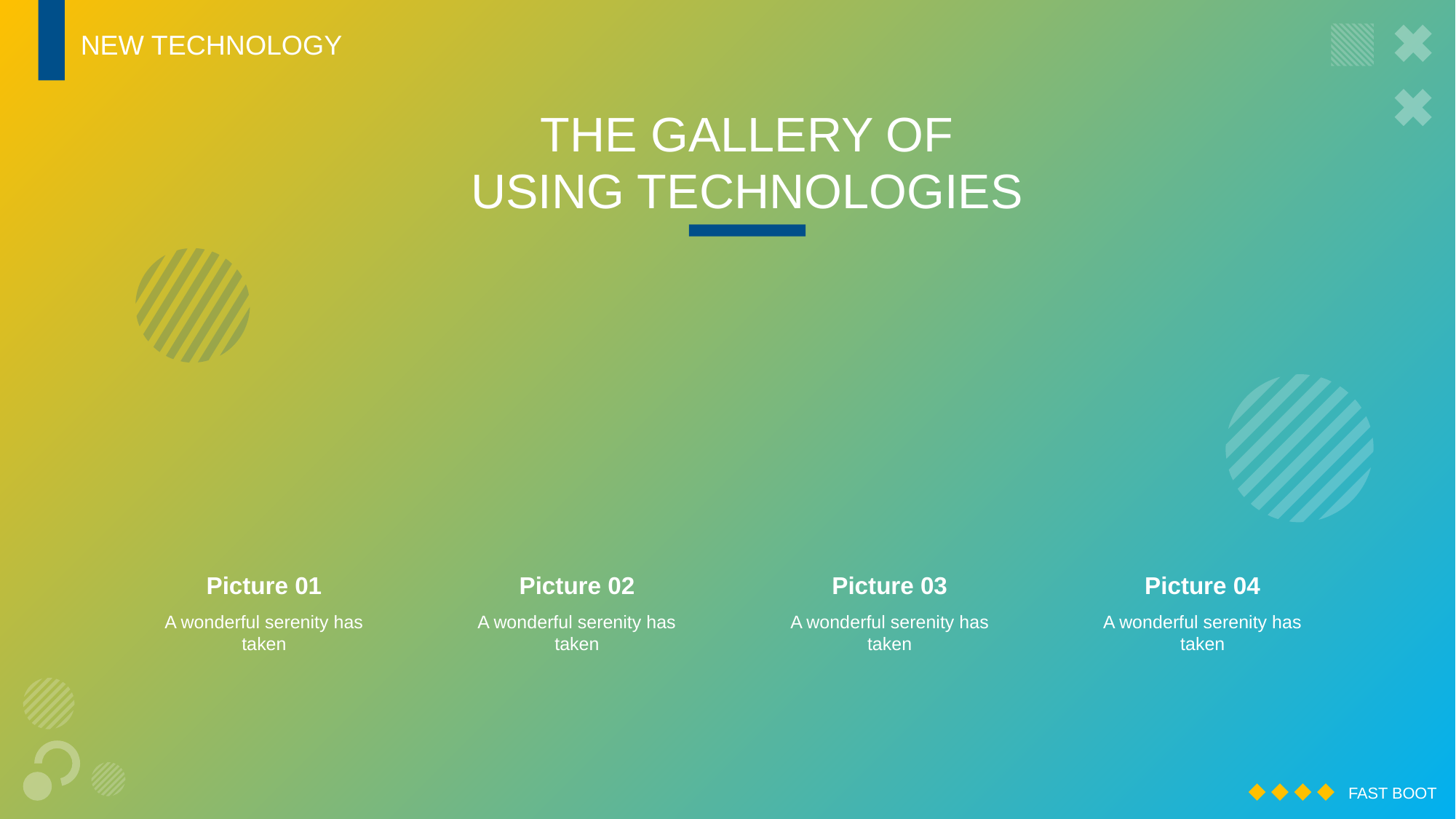

NEW TECHNOLOGY

THE GALLERY OF
USING TECHNOLOGIES

Picture 01
Picture 02
Picture 03
Picture 04
A wonderful serenity has taken
A wonderful serenity has taken
A wonderful serenity has taken
A wonderful serenity has taken

FAST BOOT